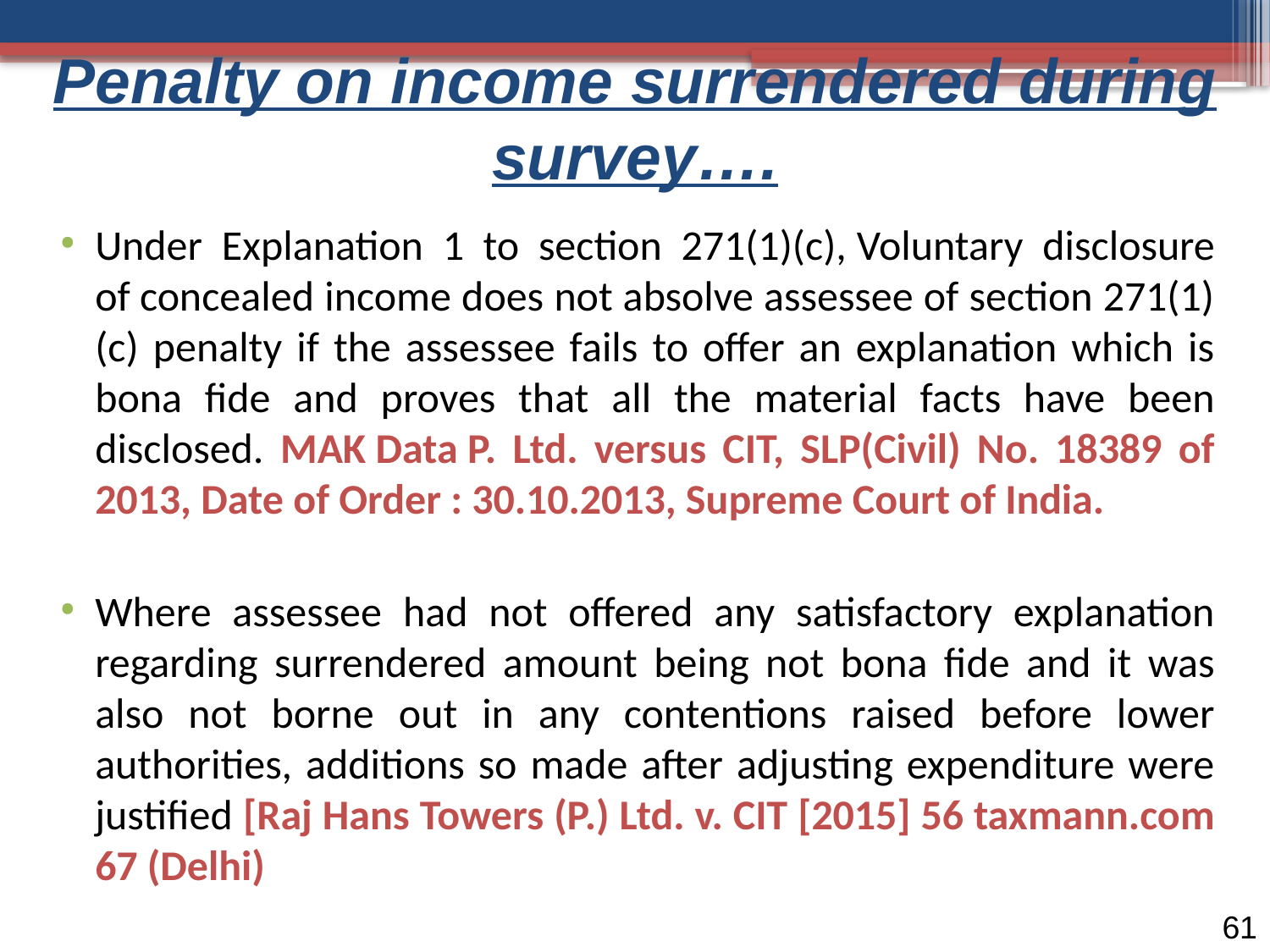

# Penalty on income surrendered during survey….
Under Explanation 1 to section 271(1)(c), Voluntary disclosure of concealed income does not absolve assessee of section 271(1)(c) penalty if the assessee fails to offer an explanation which is bona fide and proves that all the material facts have been disclosed. MAK Data P. Ltd. versus CIT, SLP(Civil) No. 18389 of 2013, Date of Order : 30.10.2013, Supreme Court of India.

Where assessee had not offered any satisfactory explanation regarding surrendered amount being not bona fide and it was also not borne out in any contentions raised before lower authorities, additions so made after adjusting expenditure were justified [Raj Hans Towers (P.) Ltd. v. CIT [2015] 56 taxmann.com 67 (Delhi)
61